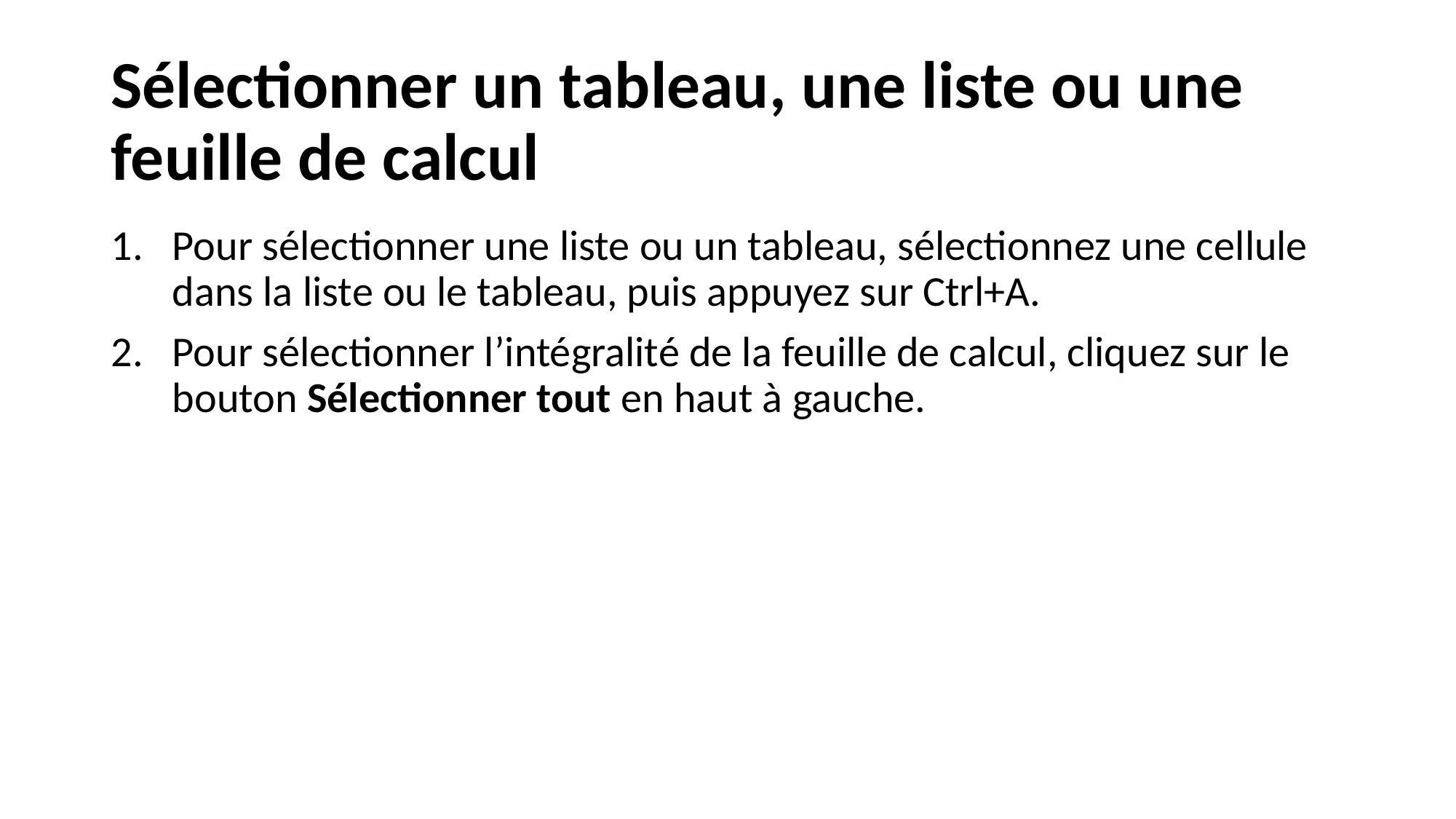

# Sélectionner un tableau, une liste ou une feuille de calcul
Pour sélectionner une liste ou un tableau, sélectionnez une cellule dans la liste ou le tableau, puis appuyez sur Ctrl+A.
Pour sélectionner l’intégralité de la feuille de calcul, cliquez sur le bouton Sélectionner tout en haut à gauche.